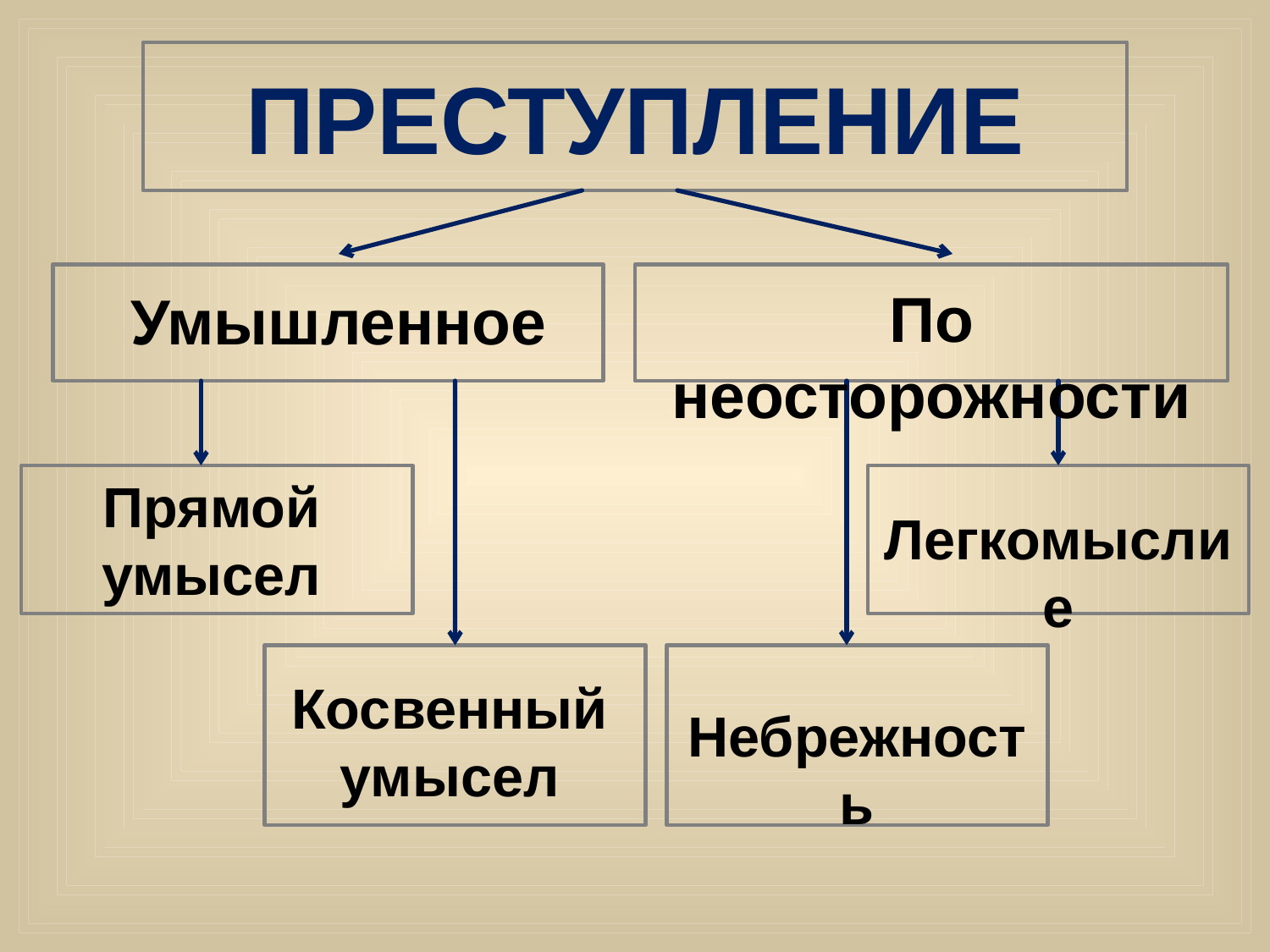

ПРЕСТУПЛЕНИЕ

По неосторожности
Умышленное

Прямой умысел
Легкомыслие

Косвенный умысел
Небрежность